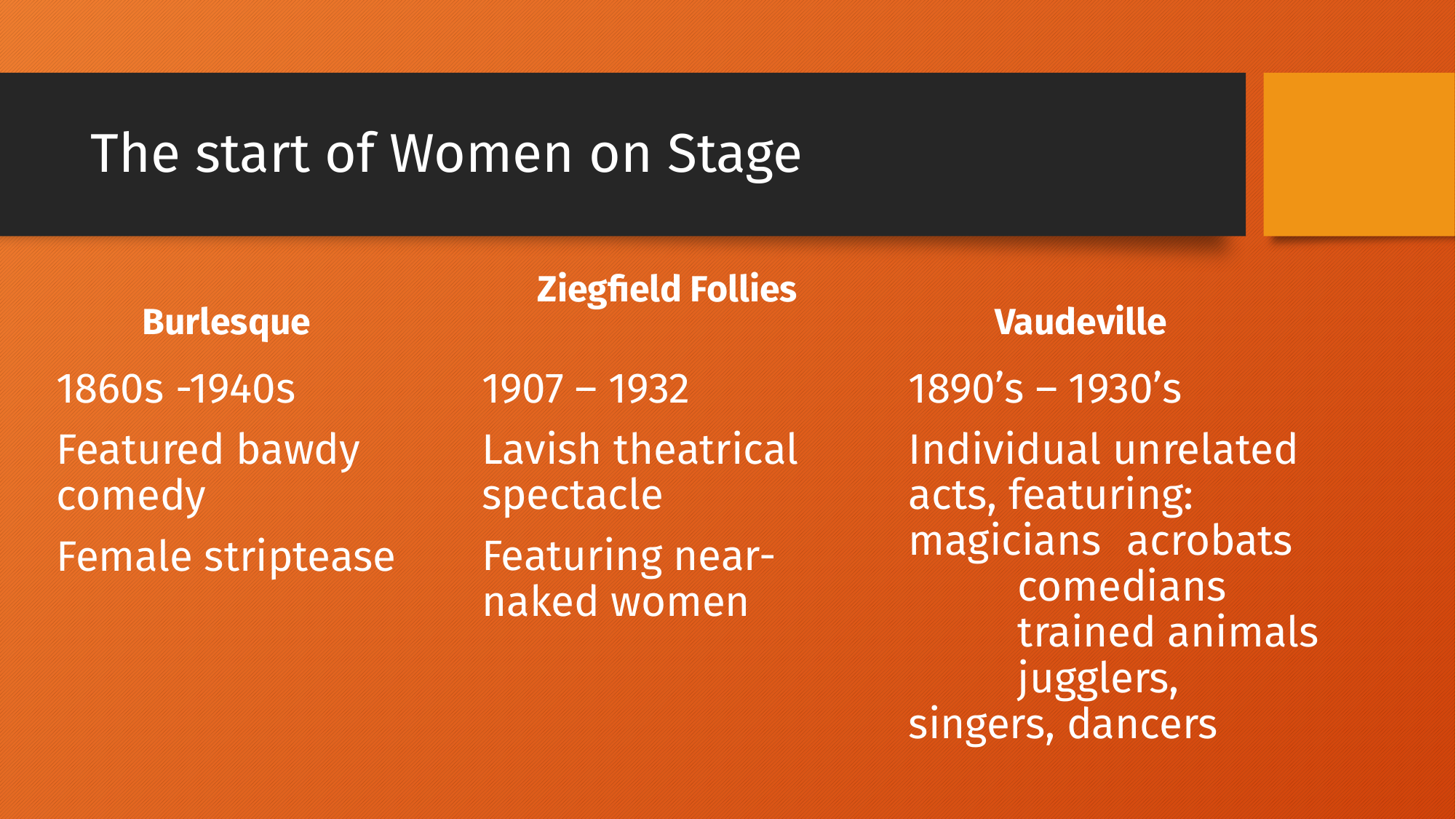

# The start of Women on Stage
Burlesque
Ziegfield Follies
Vaudeville
1860s -1940s
Featured bawdy comedy
Female striptease

1907 – 1932
Lavish theatrical spectacle
Featuring near-naked women
1890’s – 1930’s
Individual unrelated acts, featuring: 	magicians 	acrobats 	comedians 	trained animals 	jugglers, 	singers, dancers